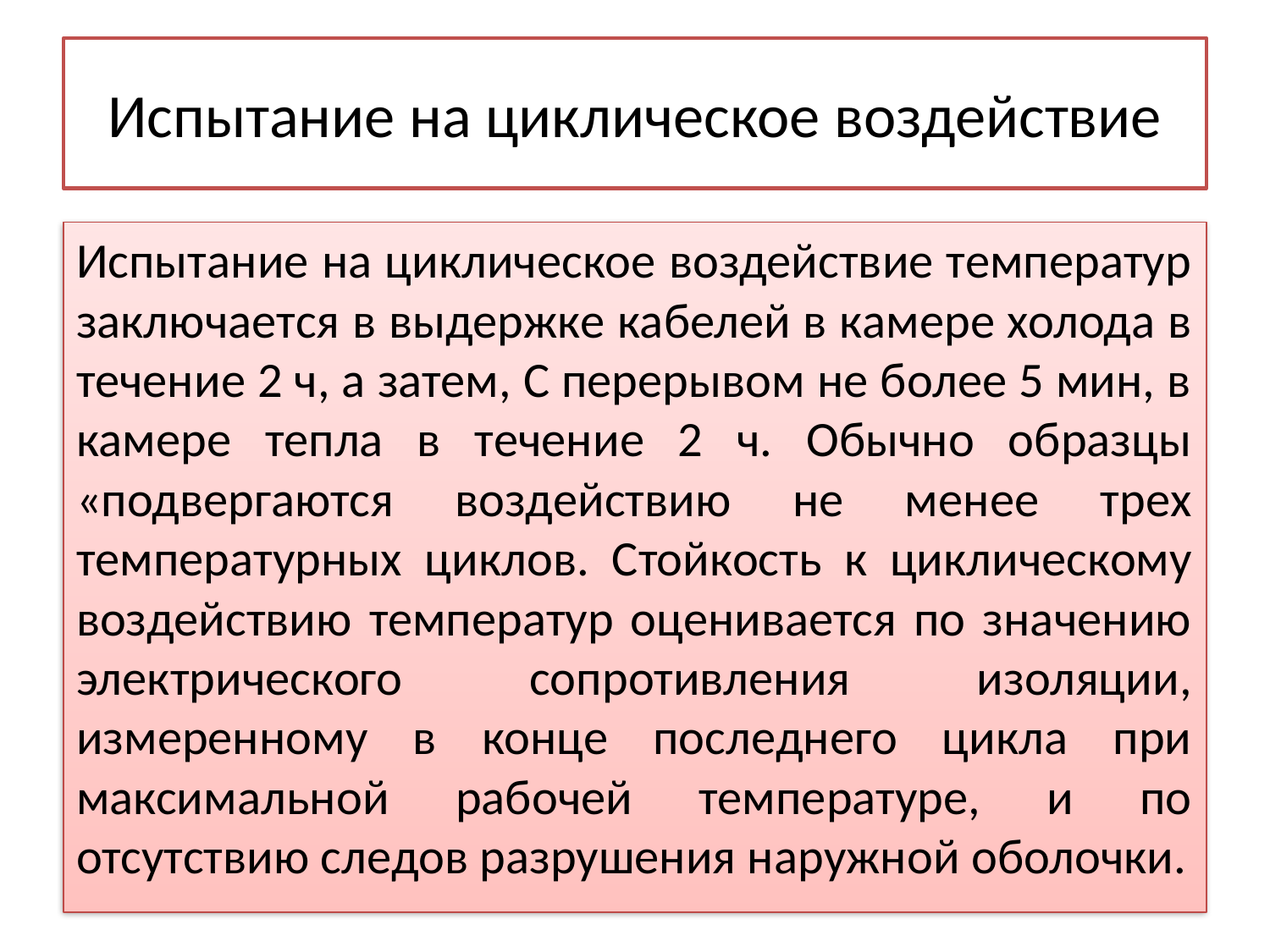

# Испытание на циклическое воздействие
Испытание на циклическое воздействие температур заключается в выдержке кабелей в камере холода в течение 2 ч, а затем, С перерывом не более 5 мин, в камере тепла в течение 2 ч. Обычно образцы «подвергаются воздействию не менее трех температурных циклов. Стойкость к циклическому воздействию температур оценивается по значению электрического сопротивления изоляции, измеренному в конце последнего цикла при максимальной рабочей температуре, и по отсутствию следов разрушения наружной оболочки.